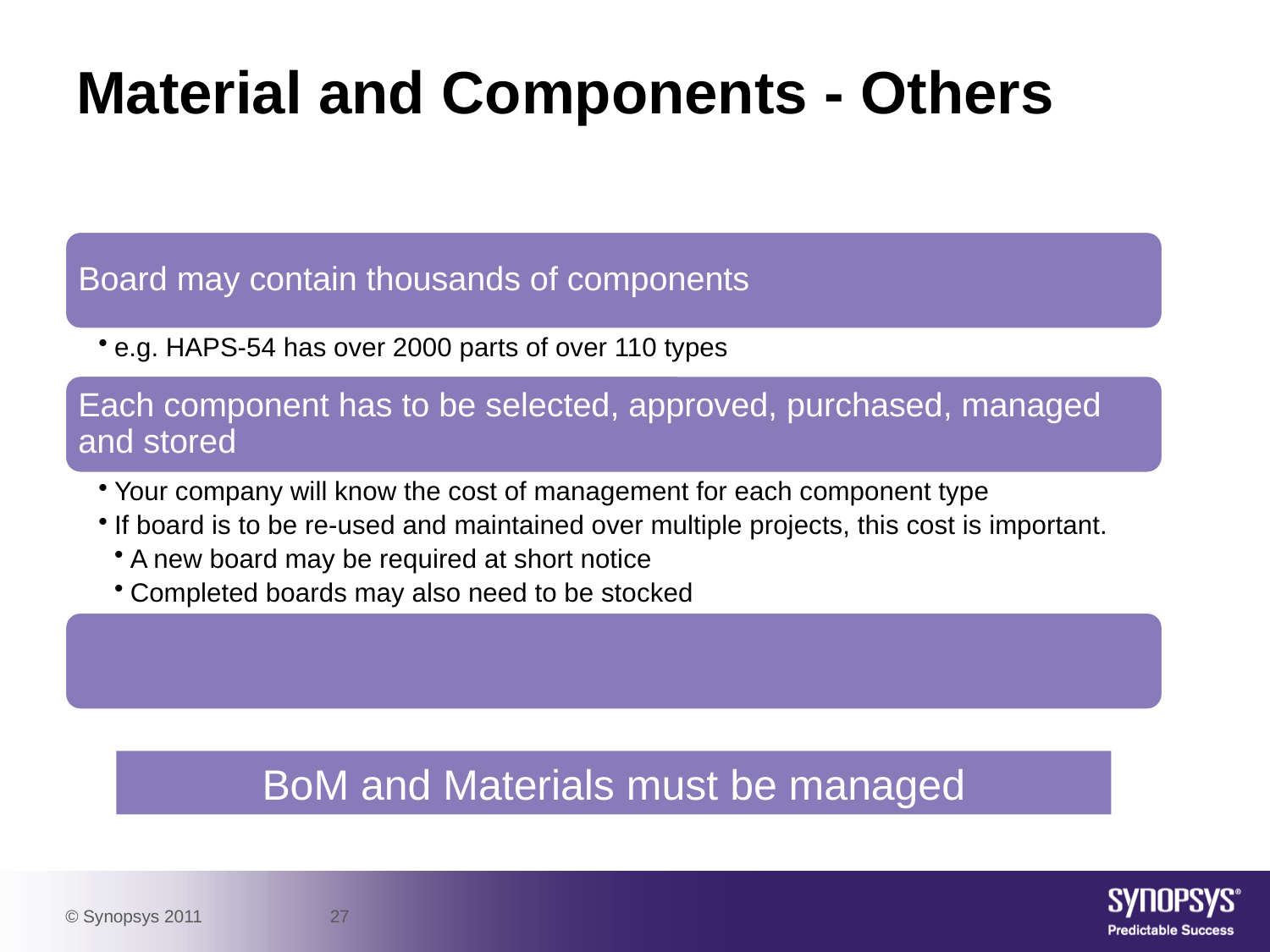

# Material and Components - Others
Board may contain thousands of components
e.g. HAPS-54 has over 2000 parts of over 110 types
Each component has to be selected, approved, purchased, managed and stored
Your company will know the cost of management for each component type
If board is to be re-used and maintained over multiple projects, this cost is important.
A new board may be required at short notice
Completed boards may also need to be stocked

BoM and Materials must be managed